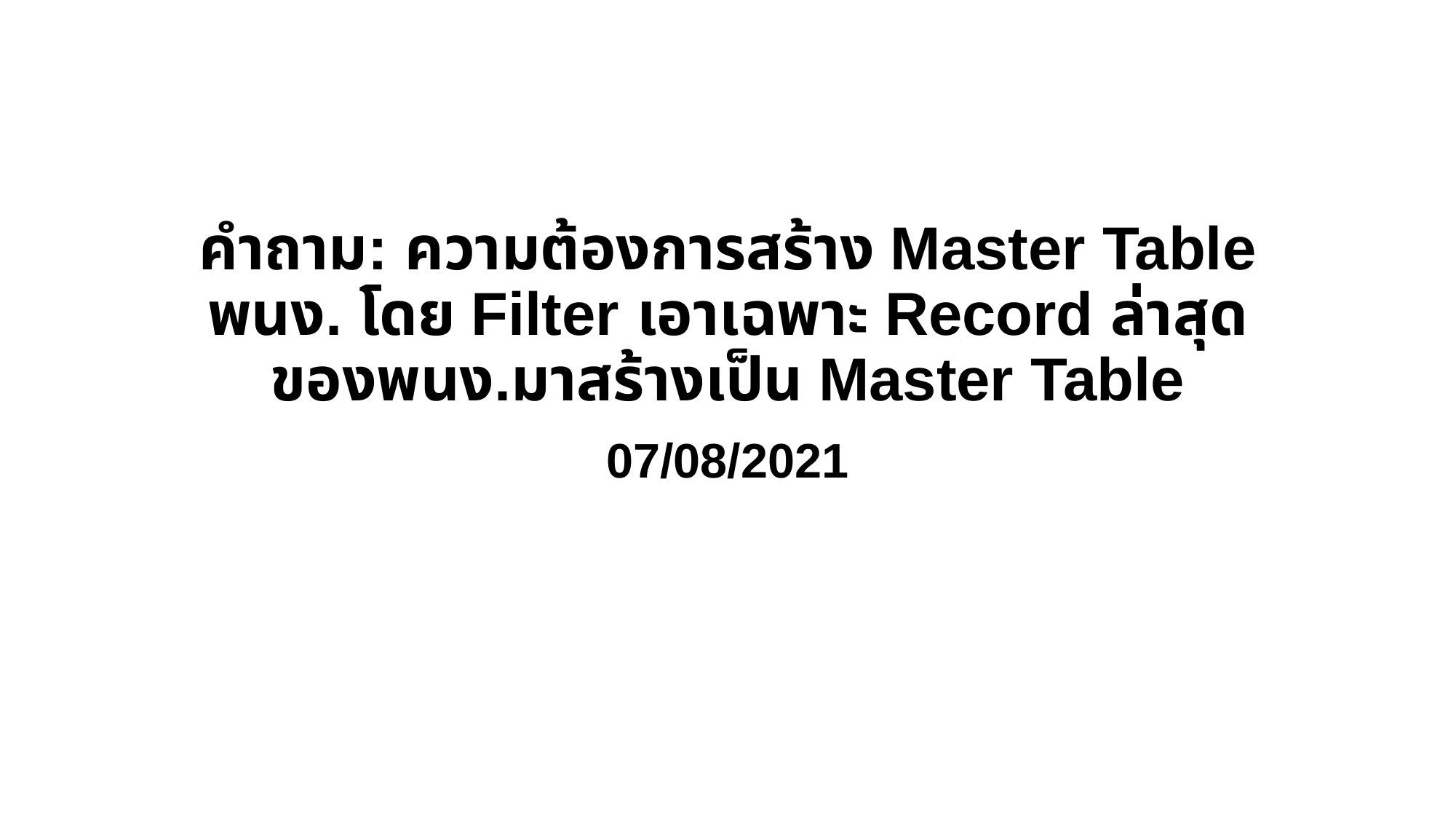

# คำถาม: ความต้องการสร้าง Master Table พนง. โดย Filter เอาเฉพาะ Record ล่าสุดของพนง.มาสร้างเป็น Master Table
07/08/2021